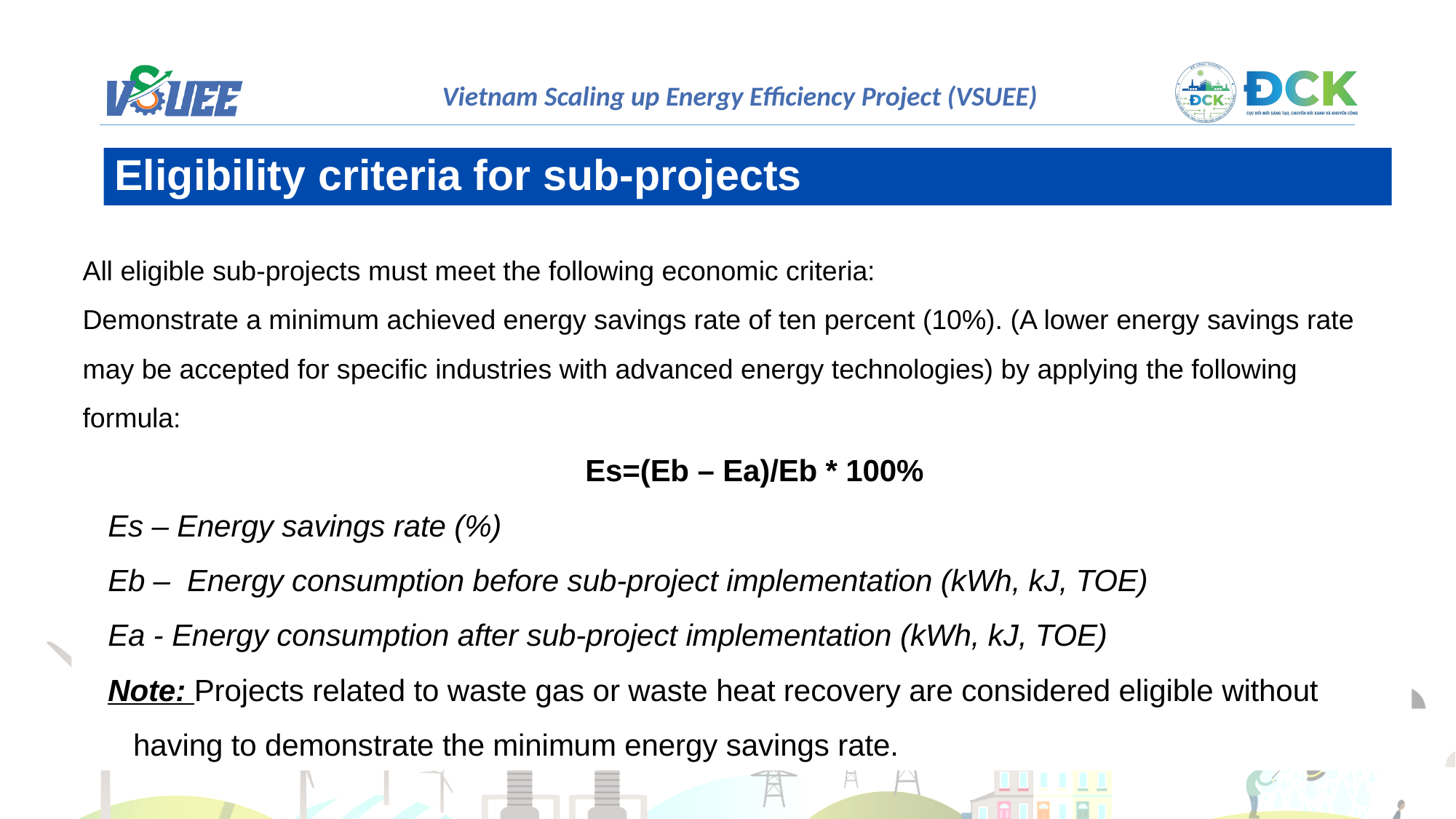

Eligibility criteria for sub-projects
All eligible sub-projects must meet the following economic criteria:
Demonstrate a minimum achieved energy savings rate of ten percent (10%). (A lower energy savings rate may be accepted for specific industries with advanced energy technologies) by applying the following formula:
Es=(Eb – Ea)/Eb * 100%
Es – Energy savings rate (%)
Eb –  Energy consumption before sub-project implementation (kWh, kJ, TOE)
Ea - Energy consumption after sub-project implementation (kWh, kJ, TOE)
Note: Projects related to waste gas or waste heat recovery are considered eligible without having to demonstrate the minimum energy savings rate.